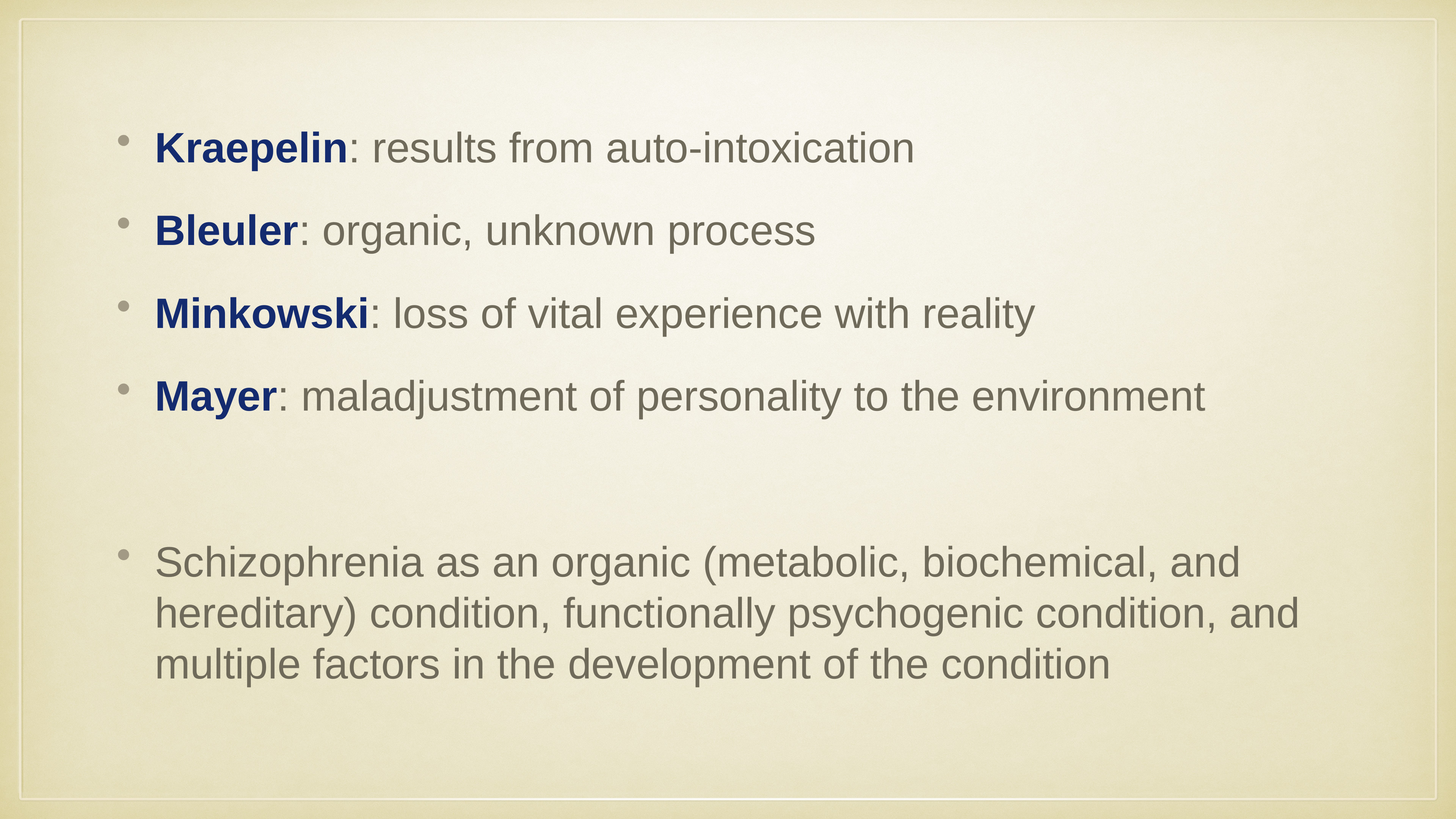

Kraepelin: results from auto-intoxication
Bleuler: organic, unknown process
Minkowski: loss of vital experience with reality
Mayer: maladjustment of personality to the environment

Schizophrenia as an organic (metabolic, biochemical, and hereditary) condition, functionally psychogenic condition, and multiple factors in the development of the condition